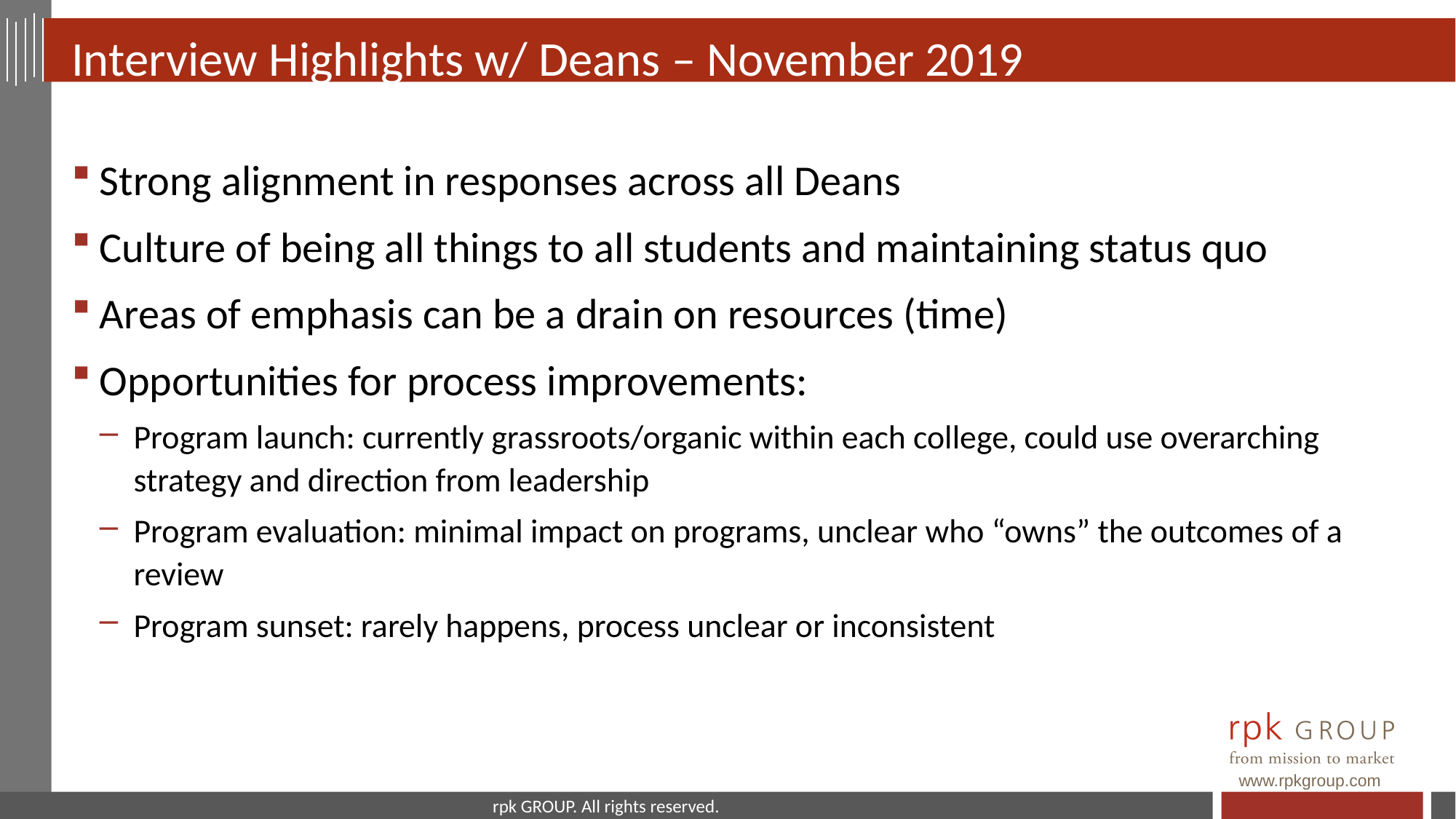

# Interview Highlights w/ Deans – November 2019
Strong alignment in responses across all Deans
Culture of being all things to all students and maintaining status quo
Areas of emphasis can be a drain on resources (time)
Opportunities for process improvements:
Program launch: currently grassroots/organic within each college, could use overarching strategy and direction from leadership
Program evaluation: minimal impact on programs, unclear who “owns” the outcomes of a review
Program sunset: rarely happens, process unclear or inconsistent